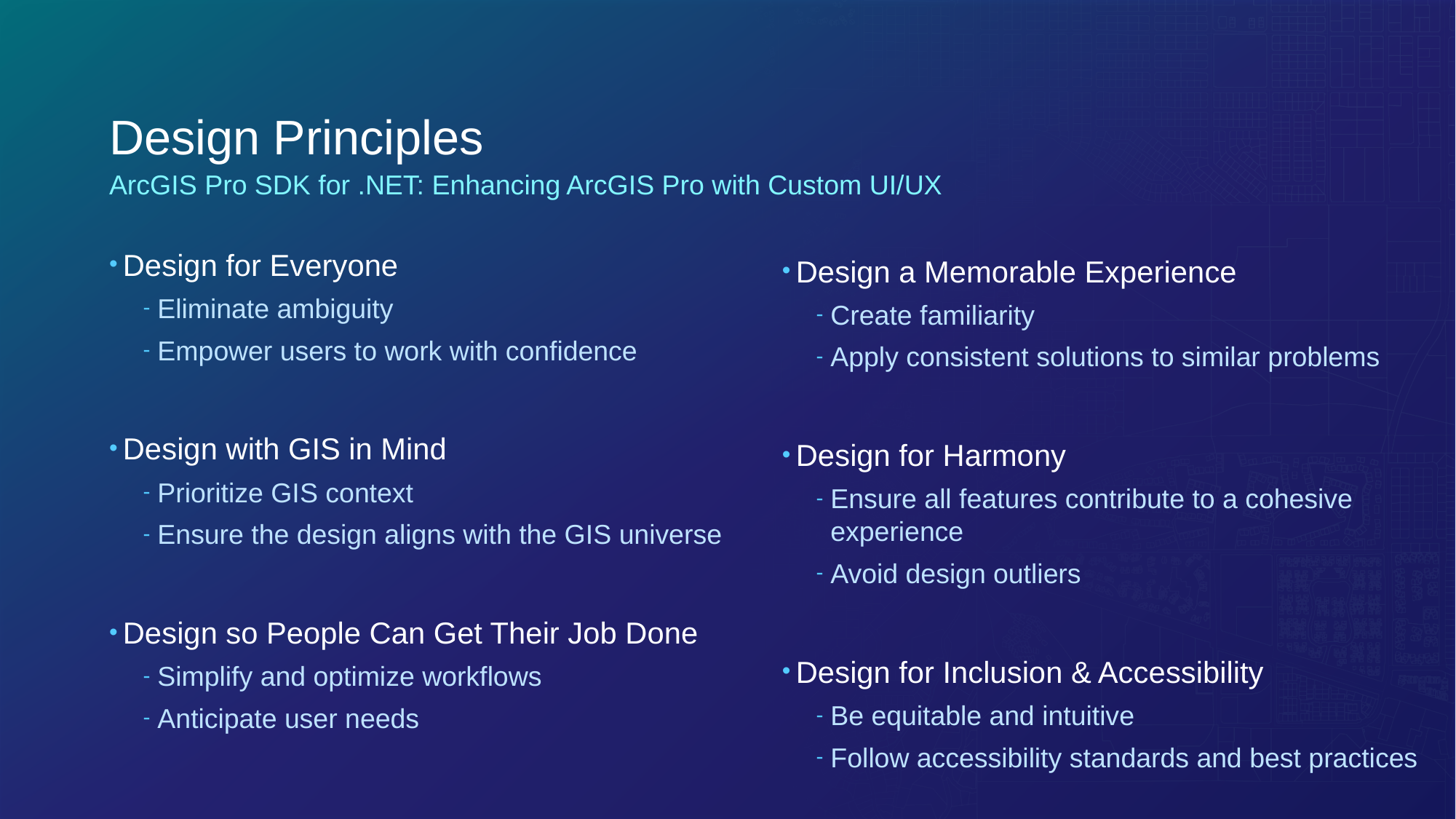

# Design Principles
ArcGIS Pro SDK for .NET: Enhancing ArcGIS Pro with Custom UI/UX
Design for Everyone
Eliminate ambiguity
Empower users to work with confidence

Design with GIS in Mind
Prioritize GIS context
Ensure the design aligns with the GIS universe

Design so People Can Get Their Job Done
Simplify and optimize workflows
Anticipate user needs
Design a Memorable Experience
Create familiarity
Apply consistent solutions to similar problems

Design for Harmony
Ensure all features contribute to a cohesive experience
Avoid design outliers

Design for Inclusion & Accessibility
Be equitable and intuitive
Follow accessibility standards and best practices